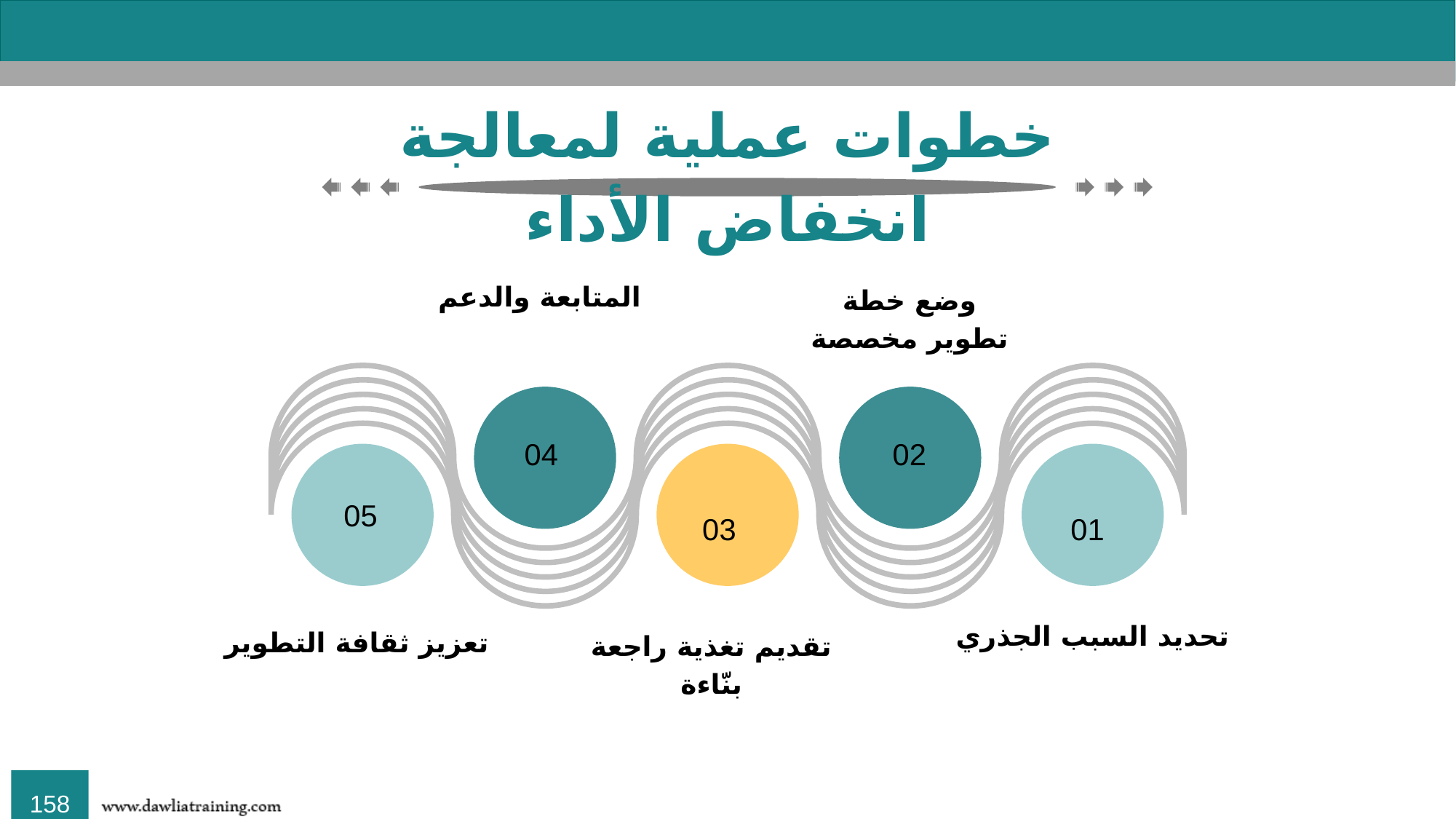

خطوات عملية لمعالجة انخفاض الأداء

المتابعة والدعم

04
وضع خطة تطوير مخصصة

02

05
تعزيز ثقافة التطوير

03
تقديم تغذية راجعة بنّاءة

01
تحديد السبب الجذري